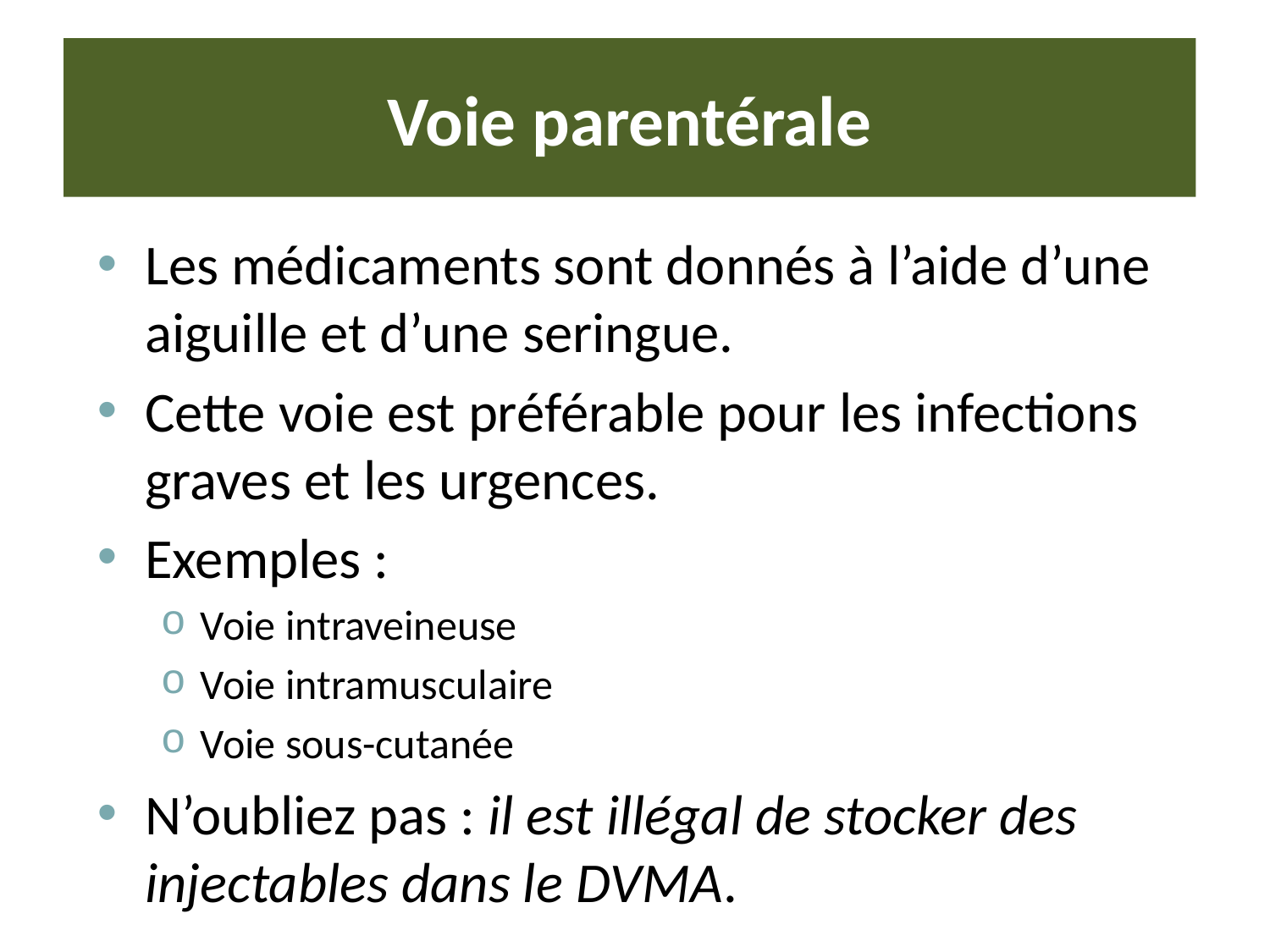

# Voie parentérale
Les médicaments sont donnés à l’aide d’une aiguille et d’une seringue.
Cette voie est préférable pour les infections graves et les urgences.
Exemples :
Voie intraveineuse
Voie intramusculaire
Voie sous-cutanée
N’oubliez pas : il est illégal de stocker des injectables dans le DVMA.